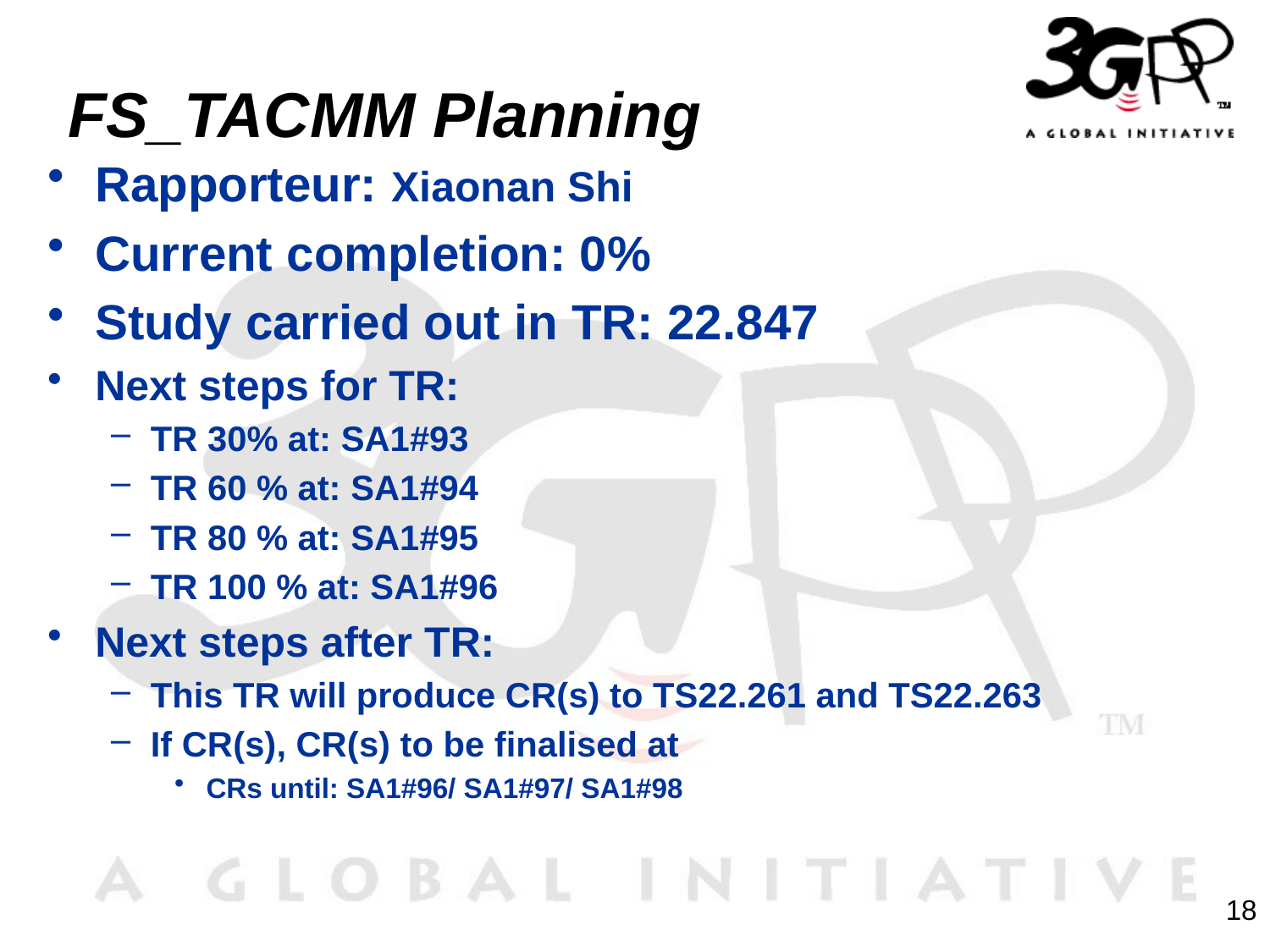

# FS_TACMM Planning
Rapporteur: Xiaonan Shi
Current completion: 0%
Study carried out in TR: 22.847
Next steps for TR:
TR 30% at: SA1#93
TR 60 % at: SA1#94
TR 80 % at: SA1#95
TR 100 % at: SA1#96
Next steps after TR:
This TR will produce CR(s) to TS22.261 and TS22.263
If CR(s), CR(s) to be finalised at
CRs until: SA1#96/ SA1#97/ SA1#98

18